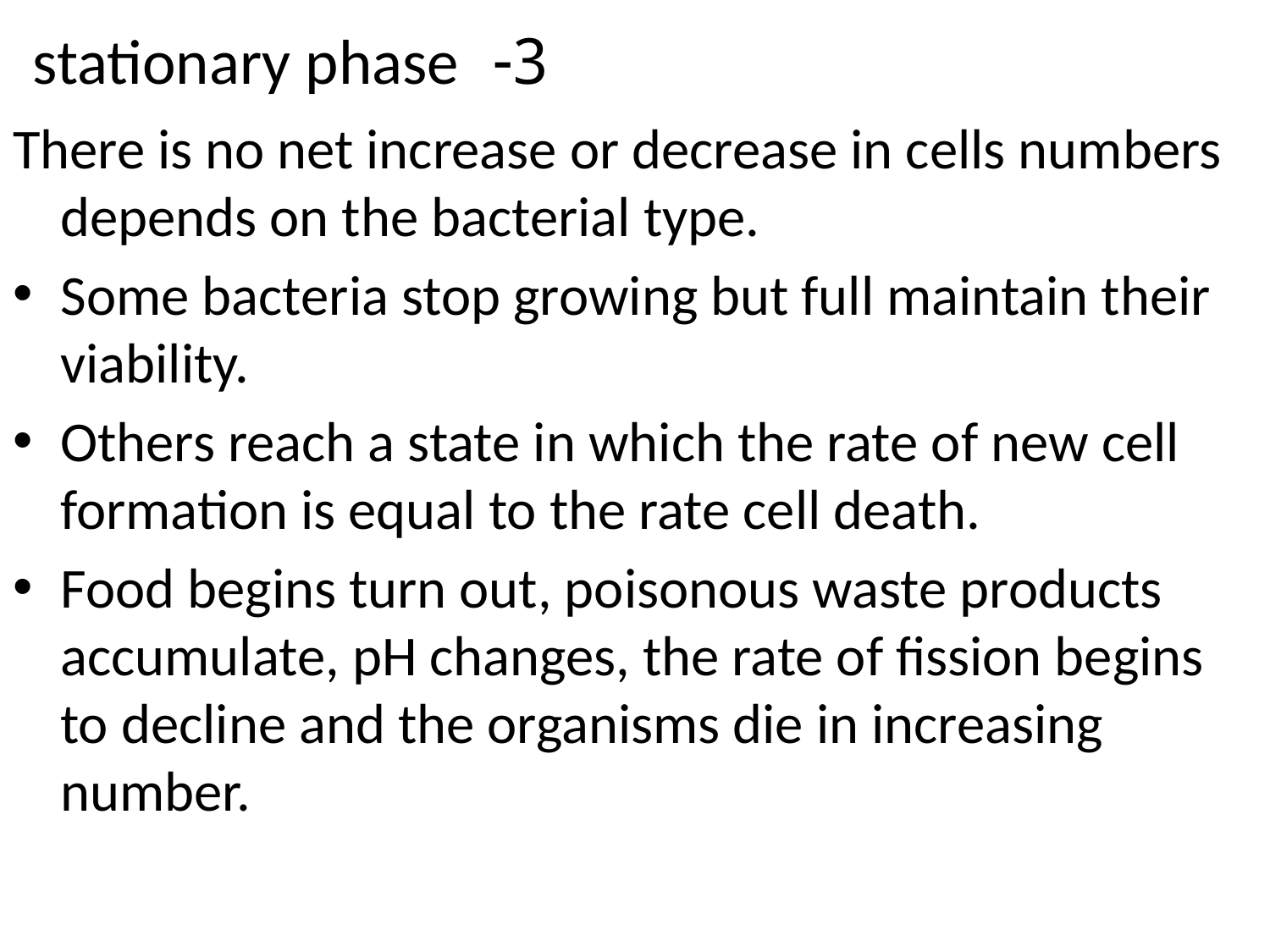

# 3-  stationary phase
There is no net increase or decrease in cells numbers depends on the bacterial type.
Some bacteria stop growing but full maintain their viability.
Others reach a state in which the rate of new cell formation is equal to the rate cell death.
Food begins turn out, poisonous waste products accumulate, pH changes, the rate of fission begins to decline and the organisms die in increasing number.